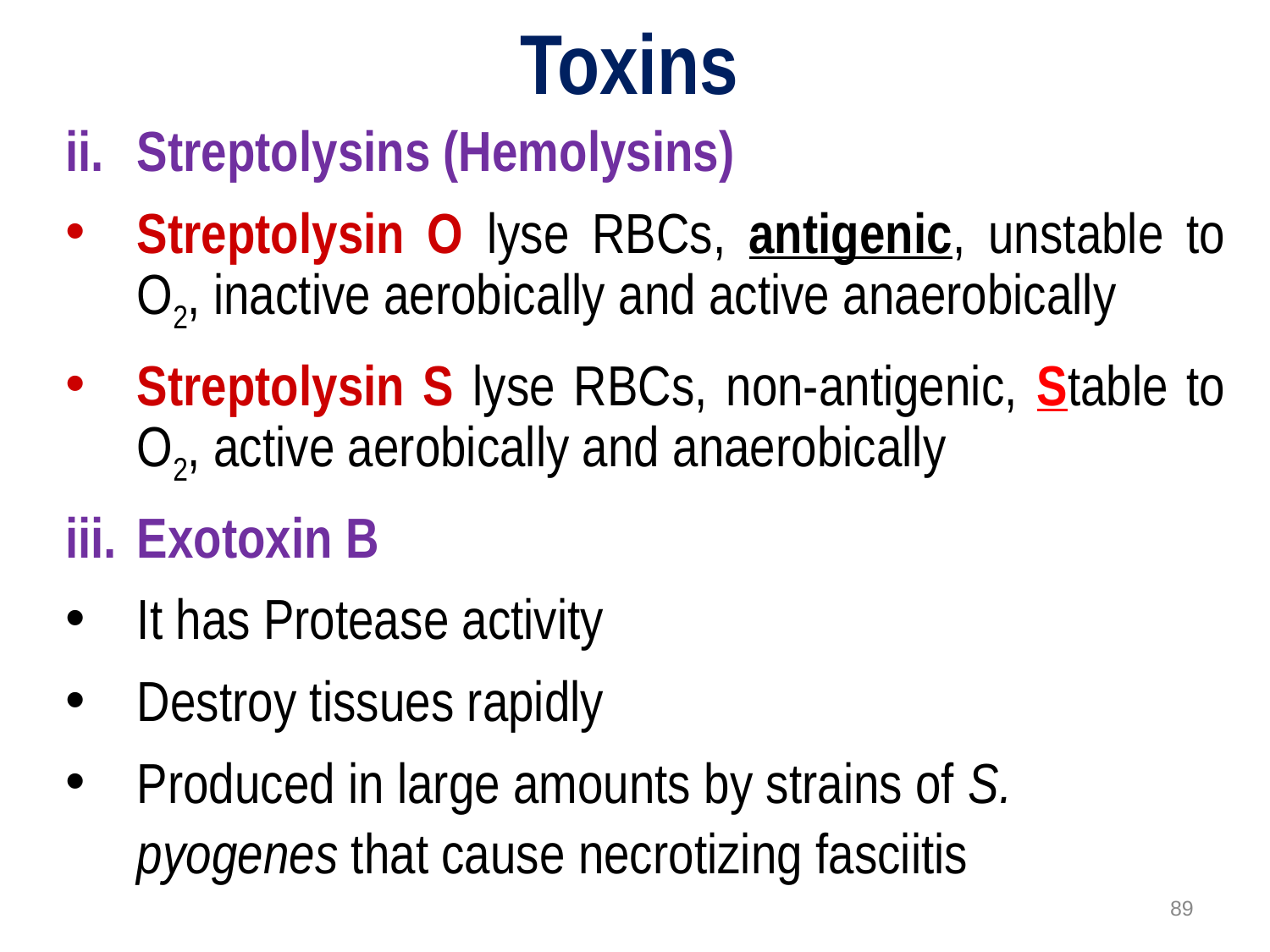

# Toxins
Streptolysins (Hemolysins)
Streptolysin O lyse RBCs, antigenic, unstable to O2, inactive aerobically and active anaerobically
Streptolysin S lyse RBCs, non-antigenic, Stable to O2, active aerobically and anaerobically
Exotoxin B
It has Protease activity
Destroy tissues rapidly
Produced in large amounts by strains of S. pyogenes that cause necrotizing fasciitis

89